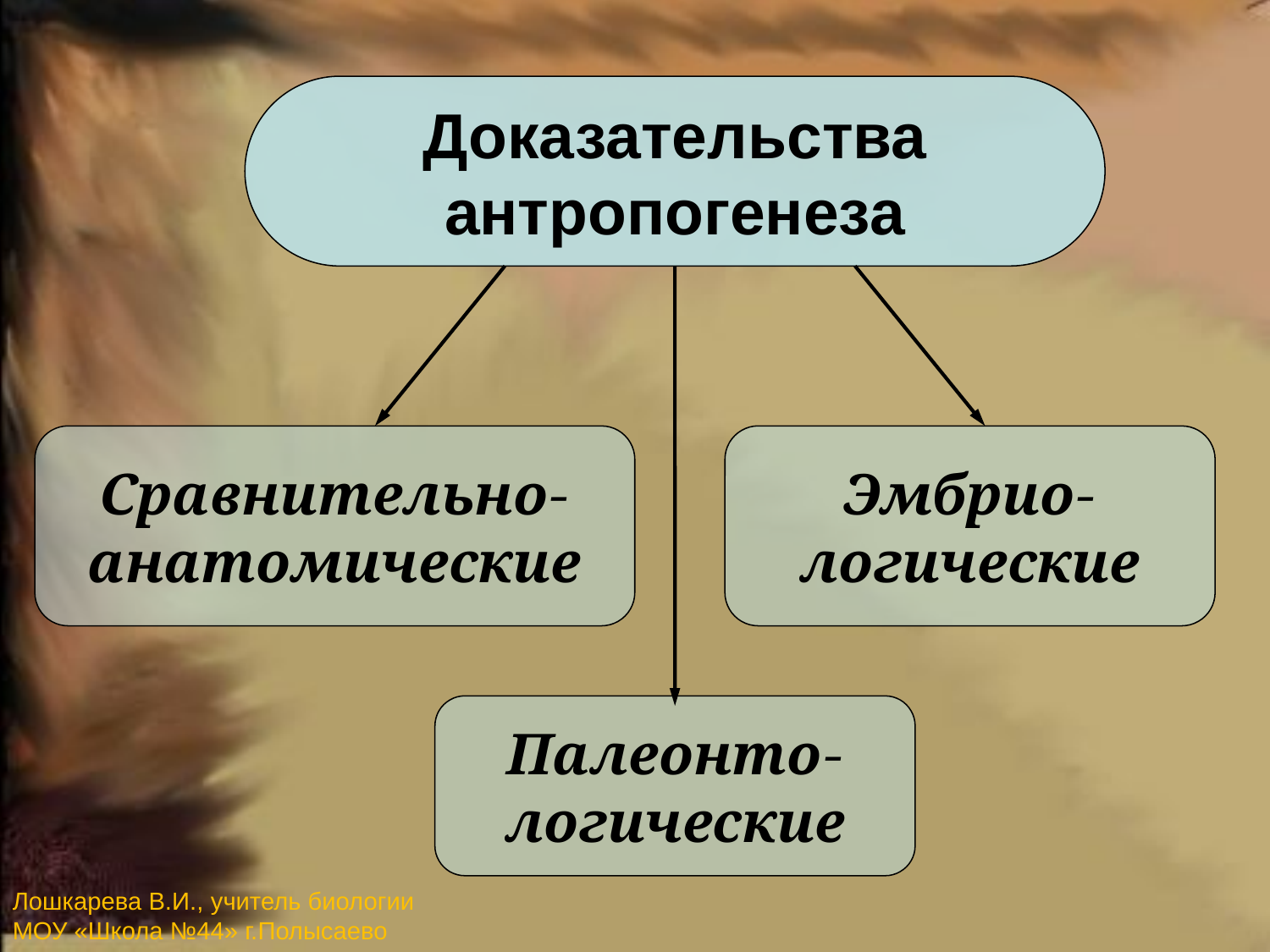

Доказательства
антропогенеза

Сравнительно-
анатомические
Эмбрио-
логические
Палеонто-
логические
Лошкарева В.И., учитель биологии
МОУ «Школа №44» г.Полысаево